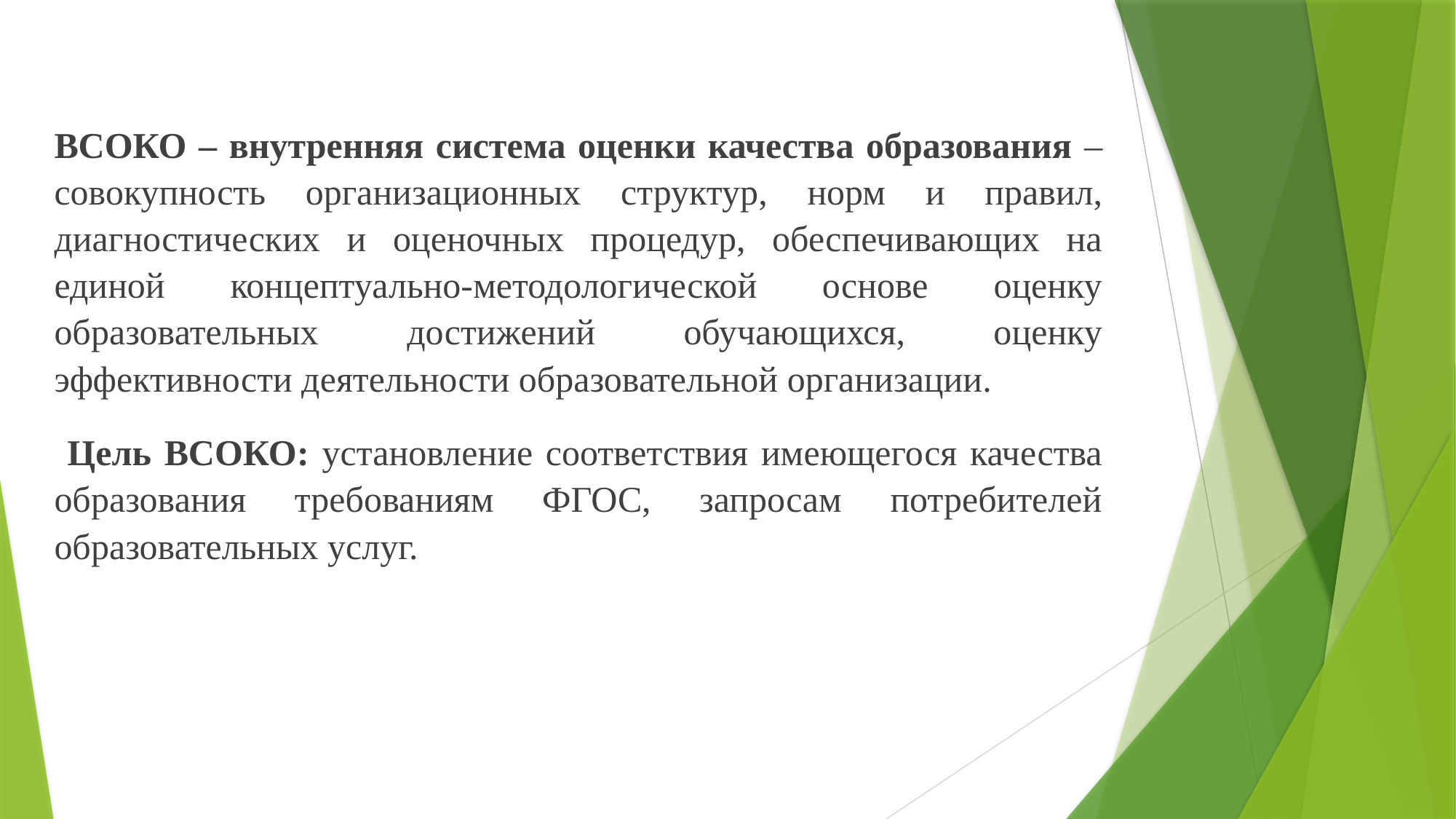

ВСОКО – внутренняя система оценки качества образования – совокупность организационных структур, норм и правил, диагностических и оценочных процедур, обеспечивающих на единой концептуально-методологической основе оценку образовательных достижений обучающихся, оценку эффективности деятельности образовательной организации.
 Цель ВСОКО: установление соответствия имеющегося качества образования требованиям ФГОС, запросам потребителей образовательных услуг.